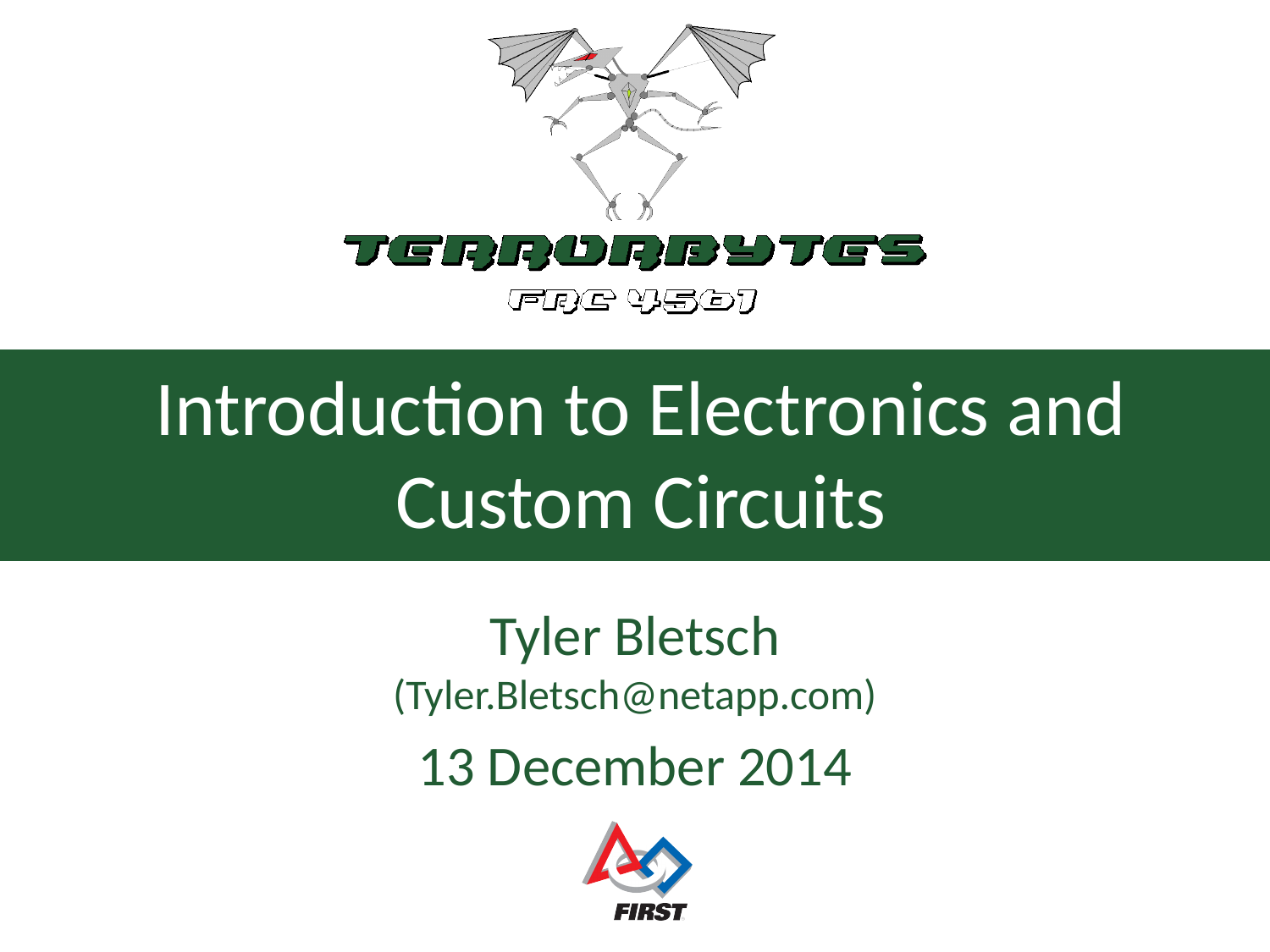

# Introduction to Electronics and Custom Circuits
Tyler Bletsch
(Tyler.Bletsch@netapp.com)
13 December 2014